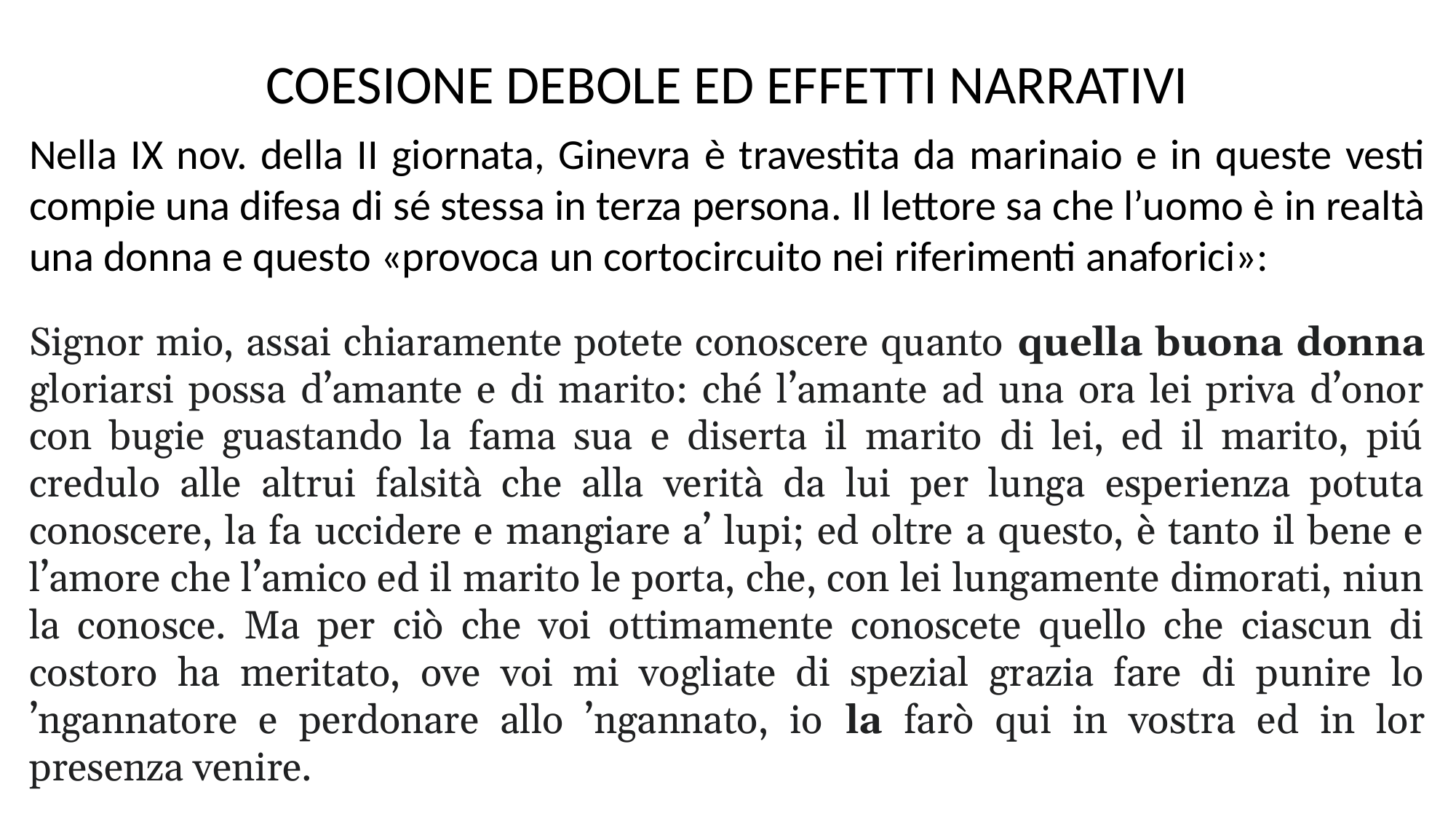

COESIONE DEBOLE ED EFFETTI NARRATIVI
Nella IX nov. della II giornata, Ginevra è travestita da marinaio e in queste vesti compie una difesa di sé stessa in terza persona. Il lettore sa che l’uomo è in realtà una donna e questo «provoca un cortocircuito nei riferimenti anaforici»:

Signor mio, assai chiaramente potete conoscere quanto quella buona donna gloriarsi possa d’amante e di marito: ché l’amante ad una ora lei priva d’onor con bugie guastando la fama sua e diserta il marito di lei, ed il marito, piú credulo alle altrui falsità che alla verità da lui per lunga esperienza potuta conoscere, la fa uccidere e mangiare a’ lupi; ed oltre a questo, è tanto il bene e l’amore che l’amico ed il marito le porta, che, con lei lungamente dimorati, niun la conosce. Ma per ciò che voi ottimamente conoscete quello che ciascun di costoro ha meritato, ove voi mi vogliate di spezial grazia fare di punire lo ’ngannatore e perdonare allo ’ngannato, io la farò qui in vostra ed in lor presenza venire.